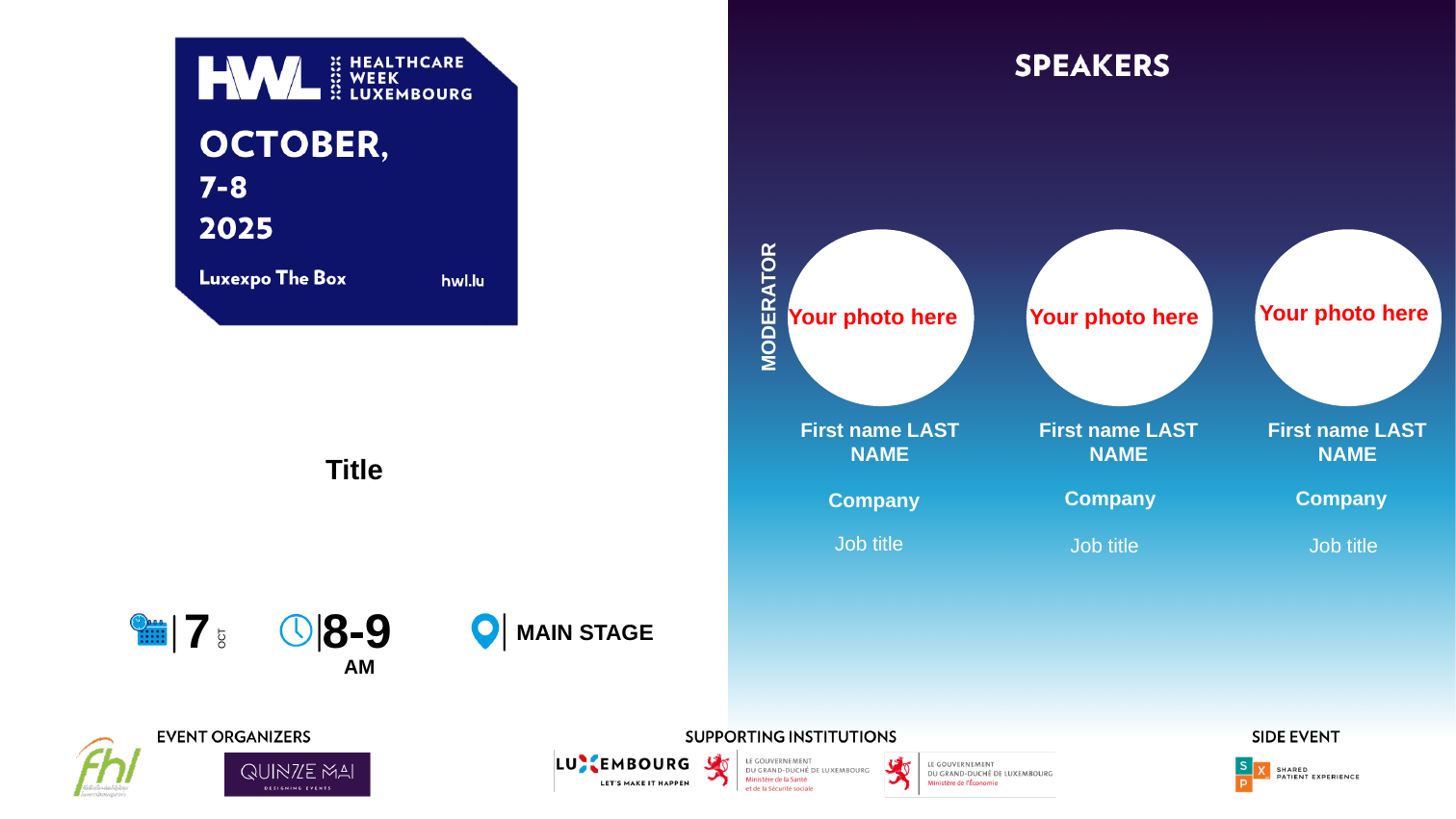

Your photo here
Your photo here
Your photo here
MODERATOR
First name LAST NAME
First name LAST NAME
First name LAST NAME
Title
Company
Company
Company
  Job title
 Job title
 Job title
7
8-9
MAIN STAGE
AM